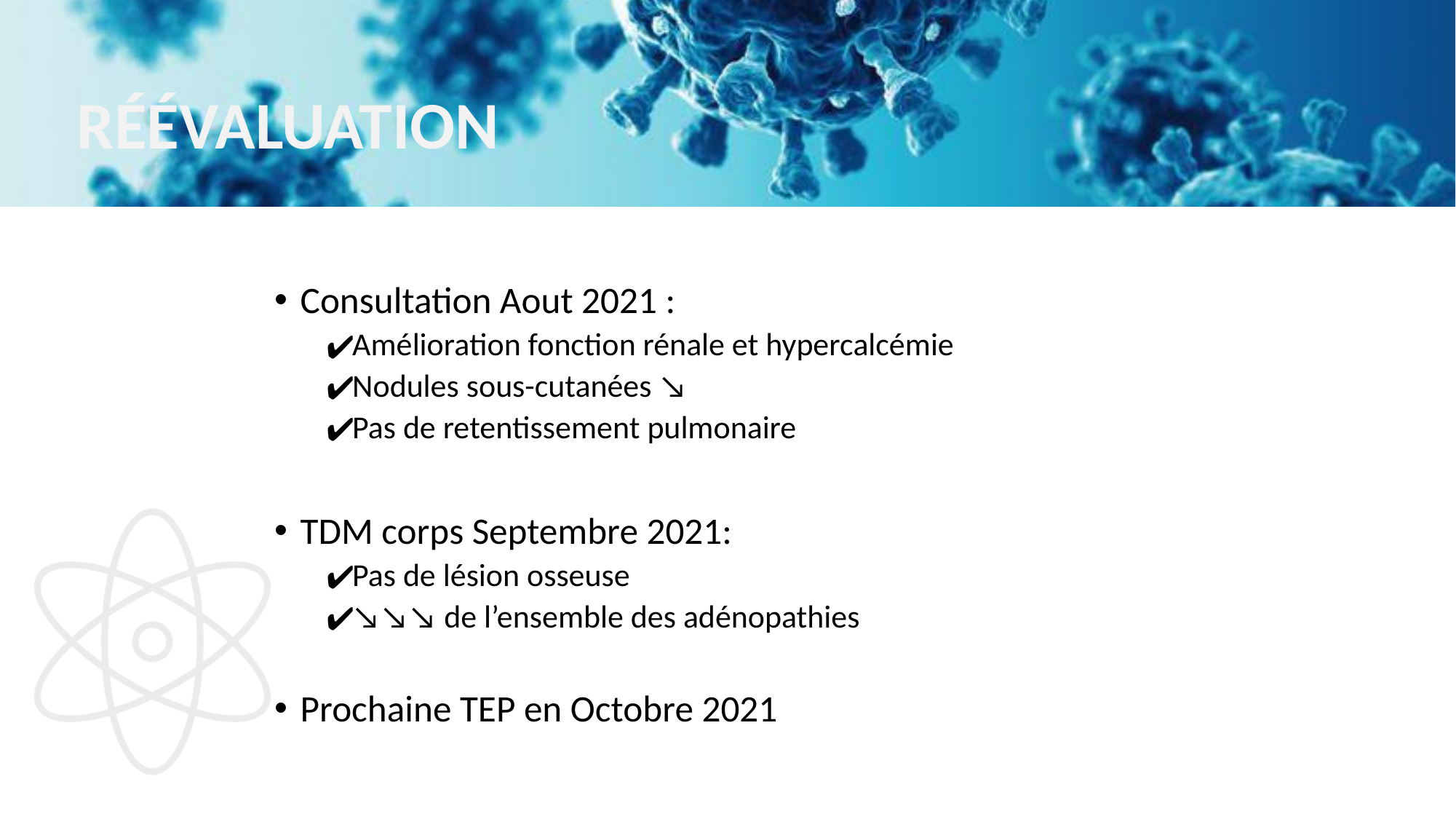

# RÉÉVALUATION

Consultation Aout 2021 :
Amélioration fonction rénale et hypercalcémie
Nodules sous-cutanées ↘
Pas de retentissement pulmonaire

TDM corps Septembre 2021:
Pas de lésion osseuse
↘↘↘ de l’ensemble des adénopathies

Prochaine TEP en Octobre 2021